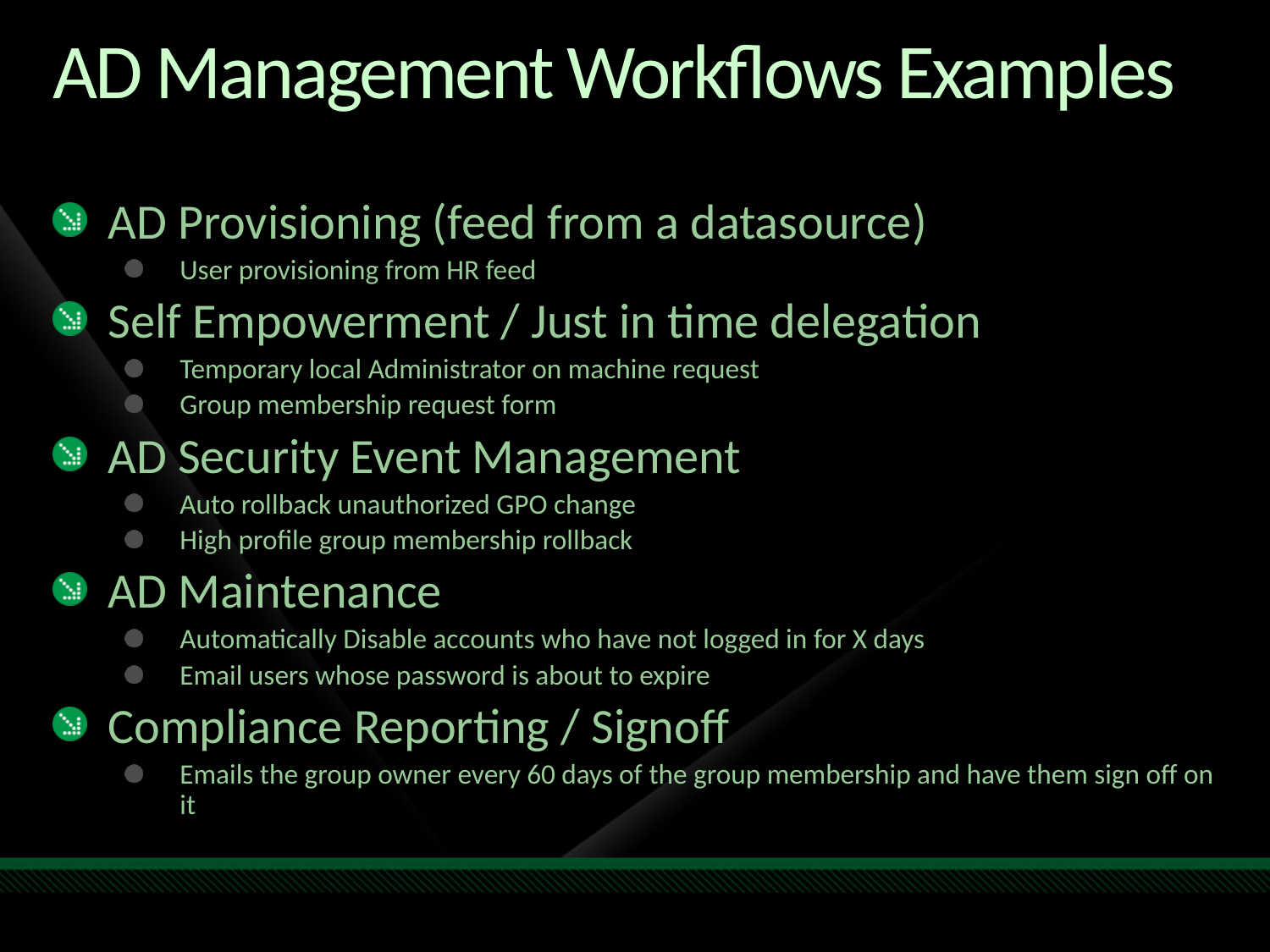

# AD Management Workflows Examples
AD Provisioning (feed from a datasource)
User provisioning from HR feed
Self Empowerment / Just in time delegation
Temporary local Administrator on machine request
Group membership request form
AD Security Event Management
Auto rollback unauthorized GPO change
High profile group membership rollback
AD Maintenance
Automatically Disable accounts who have not logged in for X days
Email users whose password is about to expire
Compliance Reporting / Signoff
Emails the group owner every 60 days of the group membership and have them sign off on it